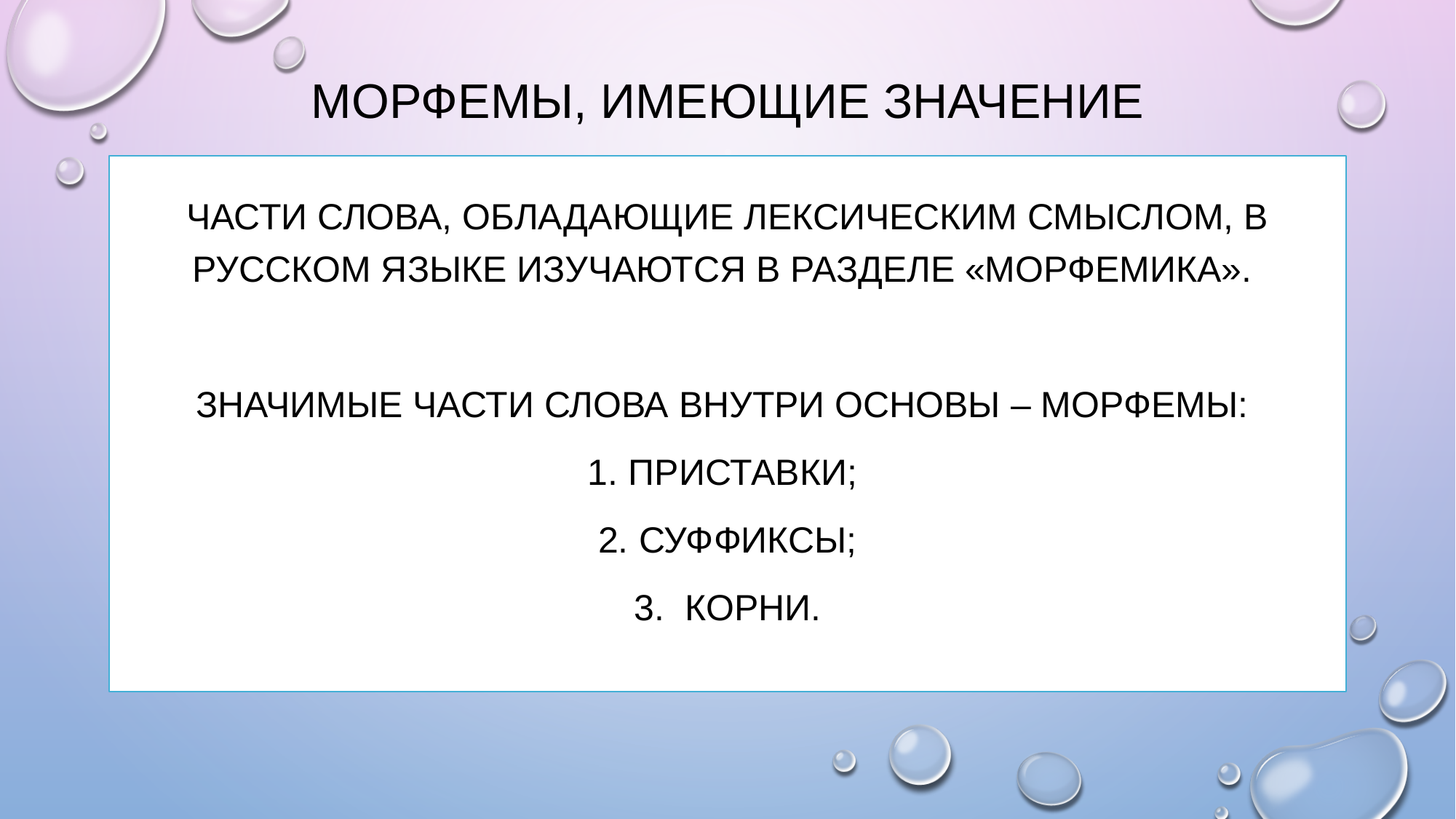

# Морфемы, имеющие значение
Части слова, обладающие лексическим смыслом, в русском языке изучаются в разделе «Морфемика».

Значимые части слова внутри основы – морфемы:
приставки;
суффиксы;
 корни.